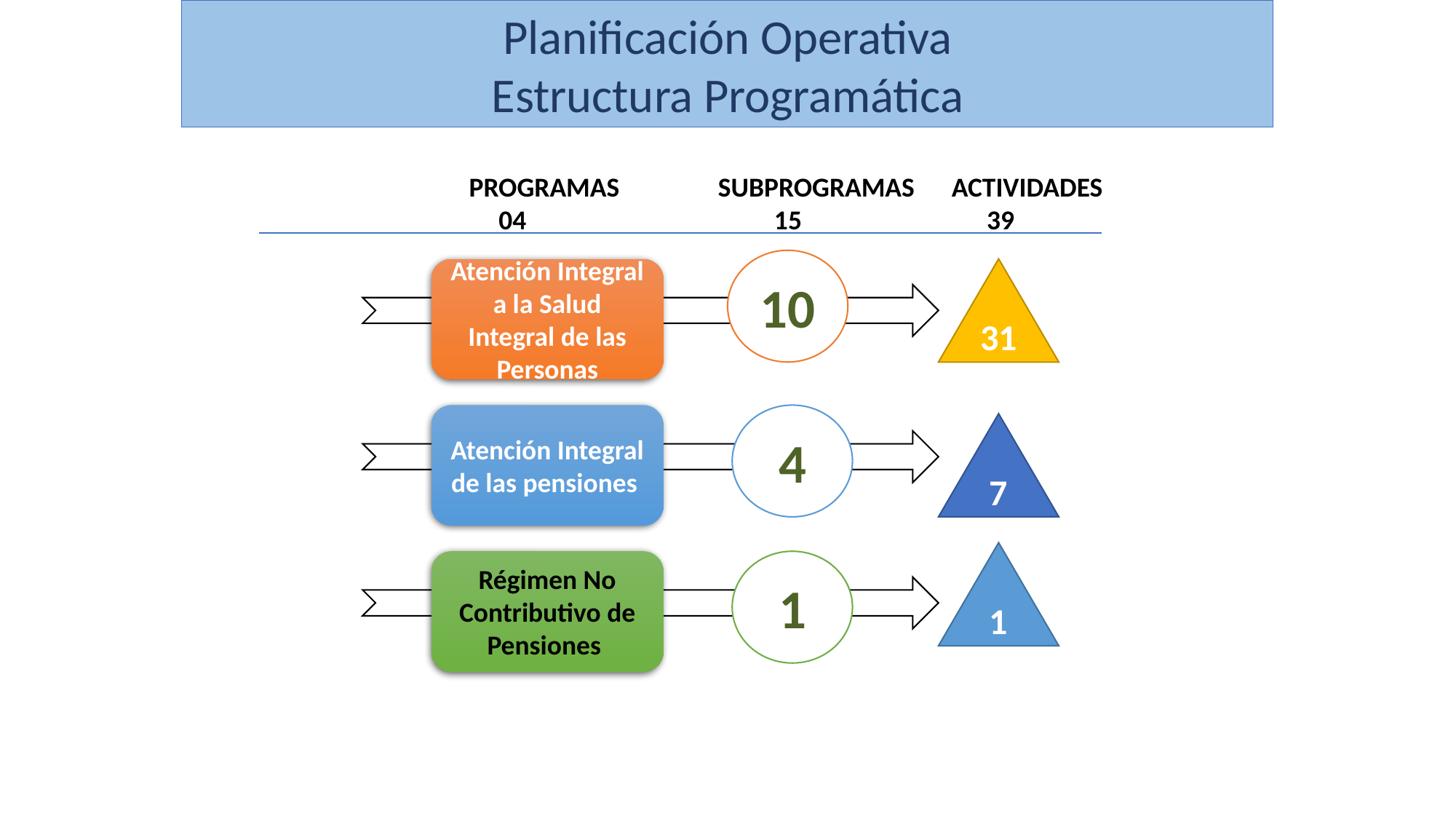

Planificación Operativa
Estructura Programática
                   PROGRAMAS                SUBPROGRAMAS      ACTIVIDADES
                                     04		           15                              39
10
Atención Integral a la Salud Integral de las Personas
31

Atención Integral de las pensiones
4
7

1
Régimen No Contributivo de Pensiones
1